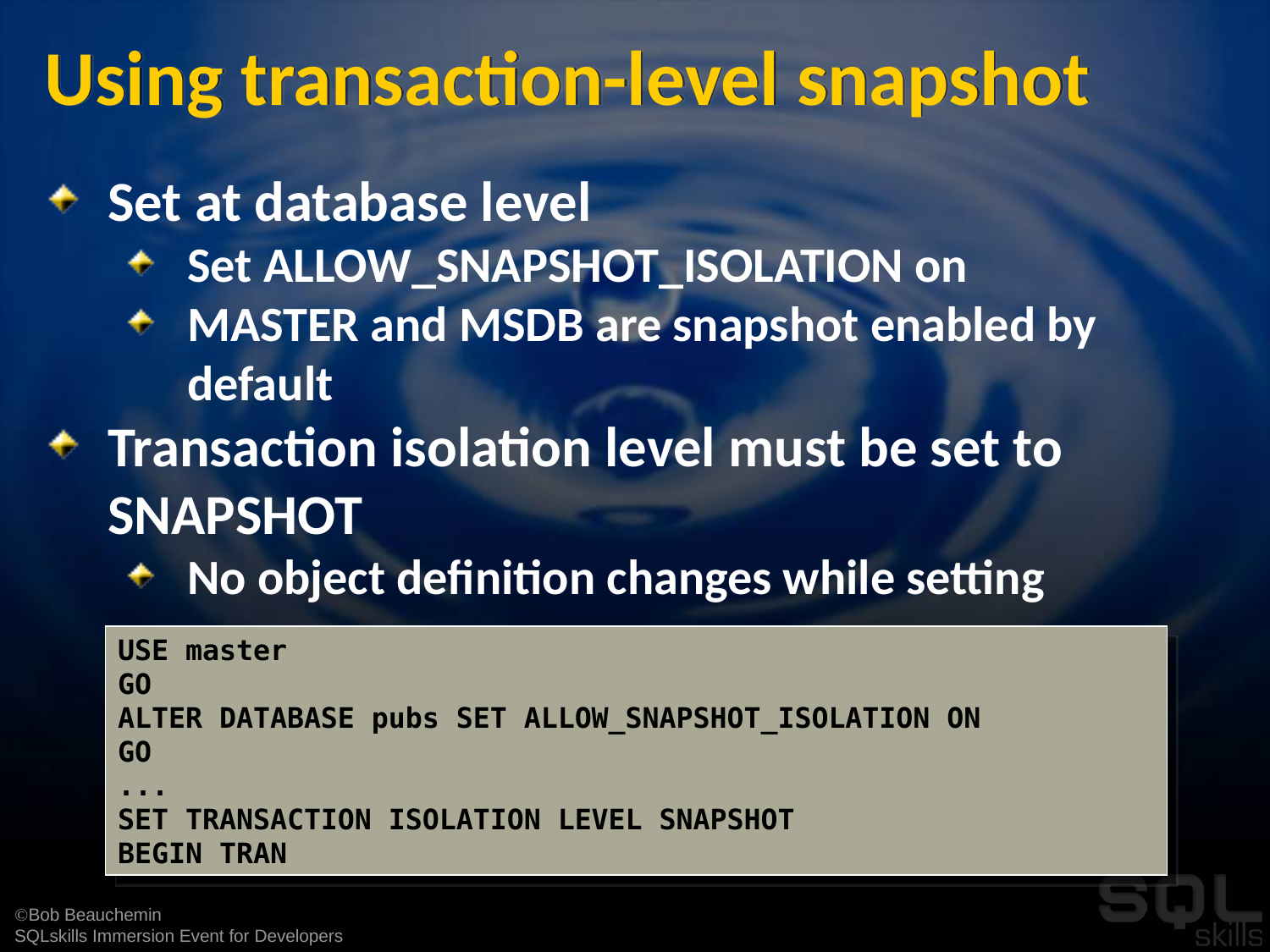

# Using transaction-level snapshot
Set at database level
Set ALLOW_SNAPSHOT_ISOLATION on
MASTER and MSDB are snapshot enabled by default
Transaction isolation level must be set to SNAPSHOT
No object definition changes while setting
USE master
GO
ALTER DATABASE pubs SET ALLOW_SNAPSHOT_ISOLATION ON
GO
...
SET TRANSACTION ISOLATION LEVEL SNAPSHOT
BEGIN TRAN